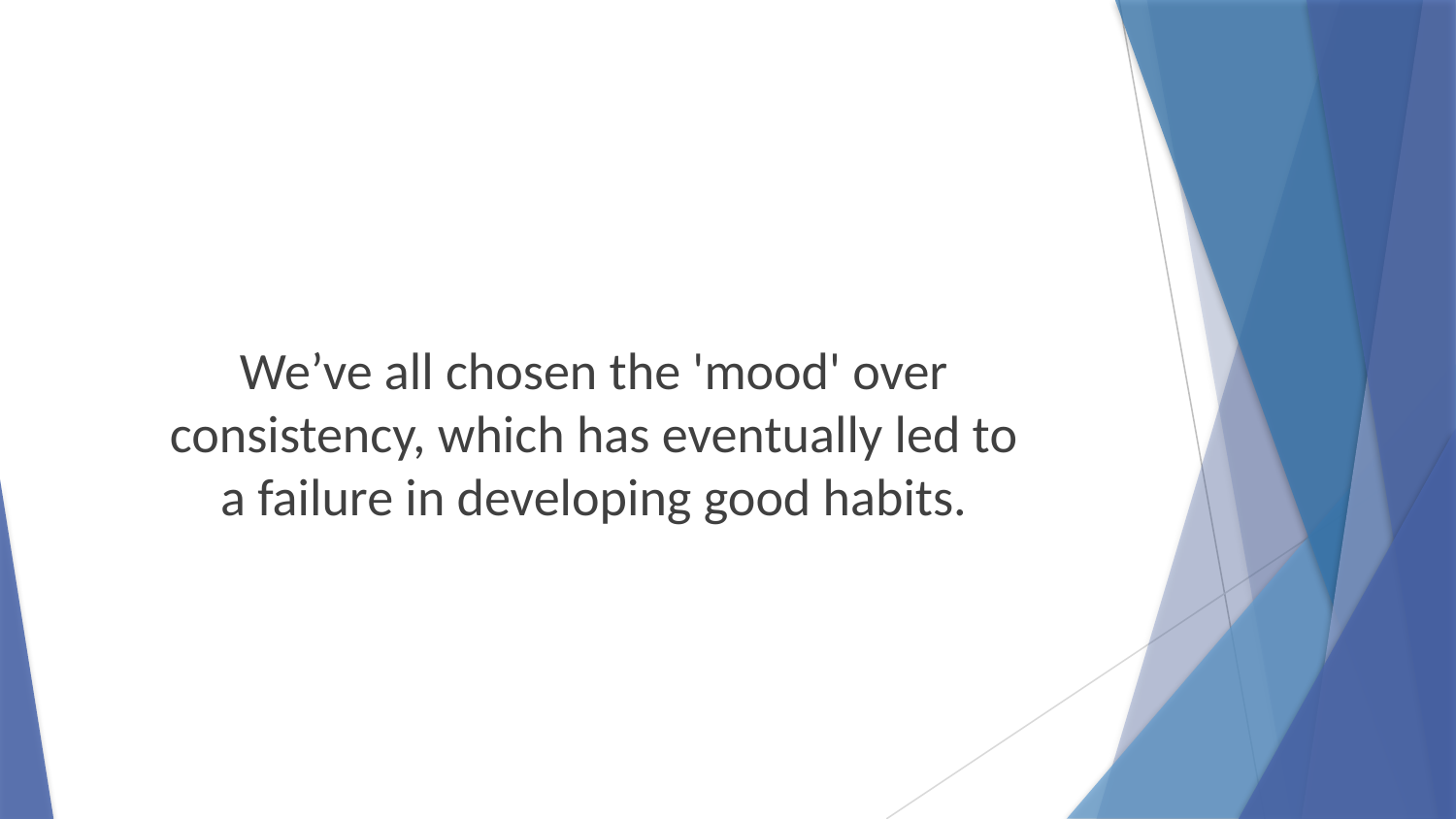

We’ve all chosen the 'mood' over
consistency, which has eventually led to
a failure in developing good habits.